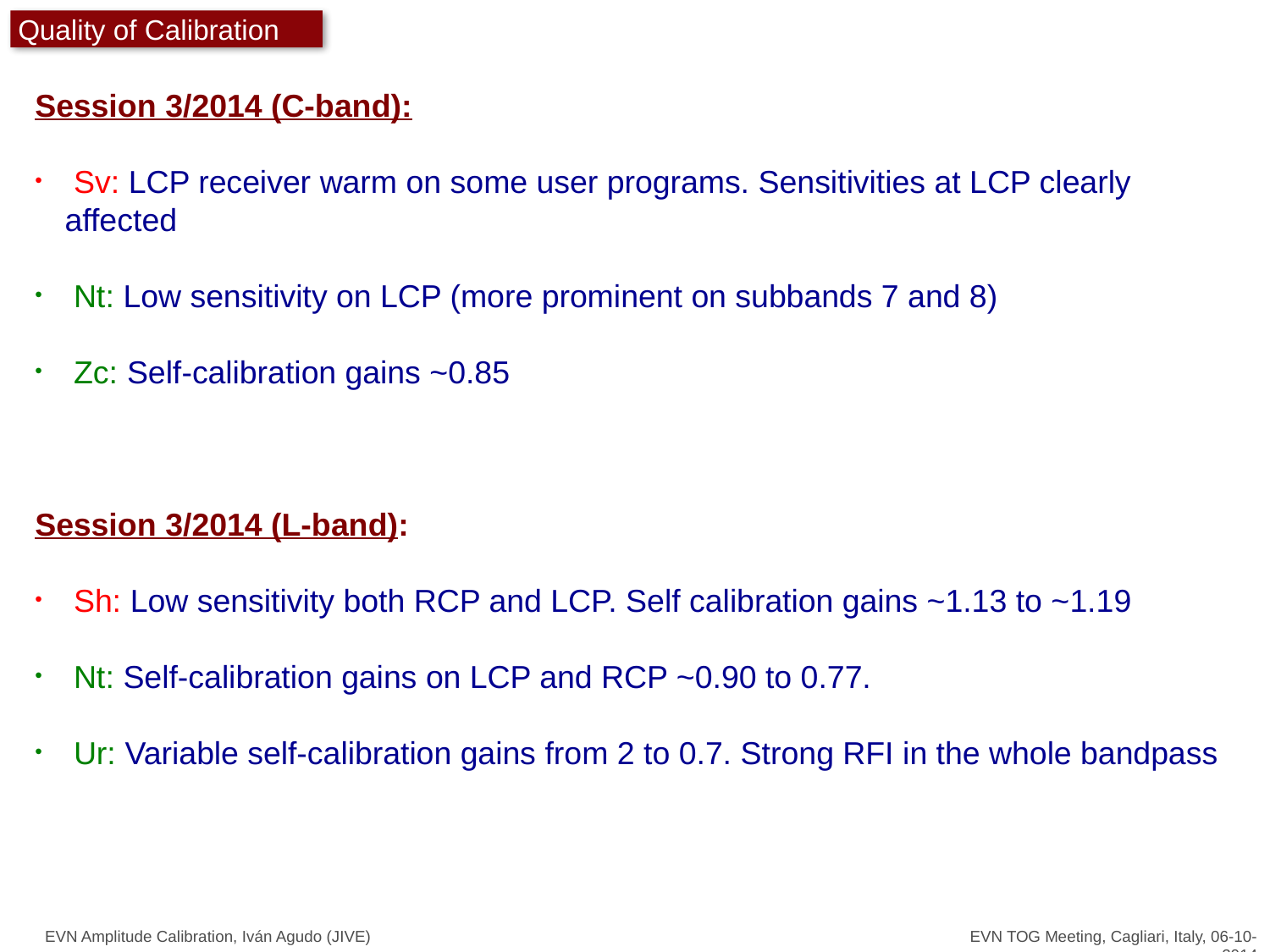

Quality of Calibration
Session 3/2014 (C-band):

 Sv: LCP receiver warm on some user programs. Sensitivities at LCP clearly affected

 Nt: Low sensitivity on LCP (more prominent on subbands 7 and 8)

 Zc: Self-calibration gains ~0.85

Session 3/2014 (L-band):

 Sh: Low sensitivity both RCP and LCP. Self calibration gains ~1.13 to ~1.19

 Nt: Self-calibration gains on LCP and RCP ~0.90 to 0.77.

 Ur: Variable self-calibration gains from 2 to 0.7. Strong RFI in the whole bandpass

EVN Amplitude Calibration, Iván Agudo (JIVE)                                                                                                                                       EVN TOG Meeting, Cagliari, Italy, 06-10-2014